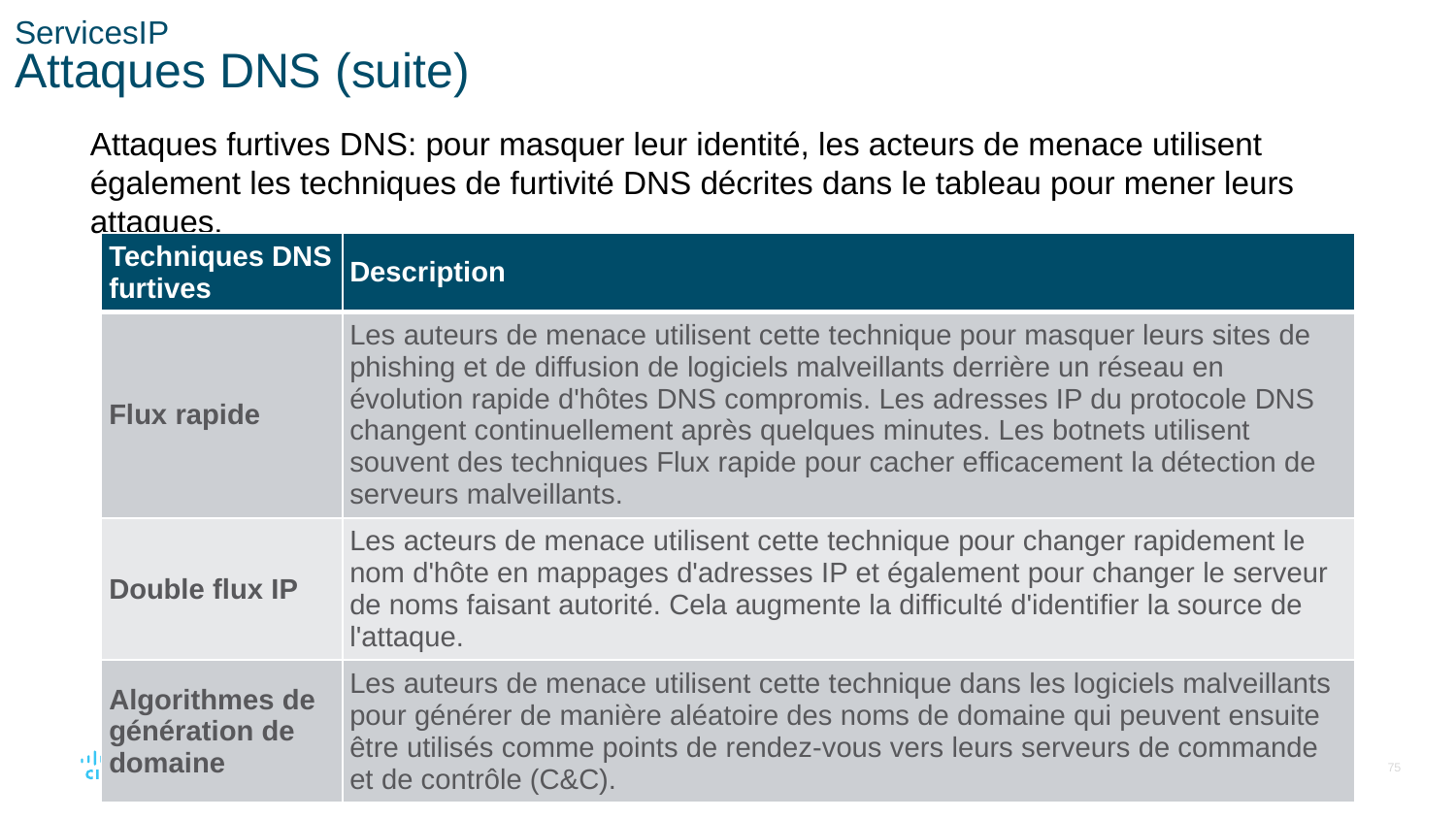

# ServicesIP Attaques DNS (suite)
Attaques furtives DNS: pour masquer leur identité, les acteurs de menace utilisent également les techniques de furtivité DNS décrites dans le tableau pour mener leurs attaques.
| Techniques DNS furtives | Description |
| --- | --- |
| Flux rapide | Les auteurs de menace utilisent cette technique pour masquer leurs sites de phishing et de diffusion de logiciels malveillants derrière un réseau en évolution rapide d'hôtes DNS compromis. Les adresses IP du protocole DNS changent continuellement après quelques minutes. Les botnets utilisent souvent des techniques Flux rapide pour cacher efficacement la détection de serveurs malveillants. |
| Double flux IP | Les acteurs de menace utilisent cette technique pour changer rapidement le nom d'hôte en mappages d'adresses IP et également pour changer le serveur de noms faisant autorité. Cela augmente la difficulté d'identifier la source de l'attaque. |
| Algorithmes de génération de domaine | Les auteurs de menace utilisent cette technique dans les logiciels malveillants pour générer de manière aléatoire des noms de domaine qui peuvent ensuite être utilisés comme points de rendez-vous vers leurs serveurs de commande et de contrôle (C&C). |